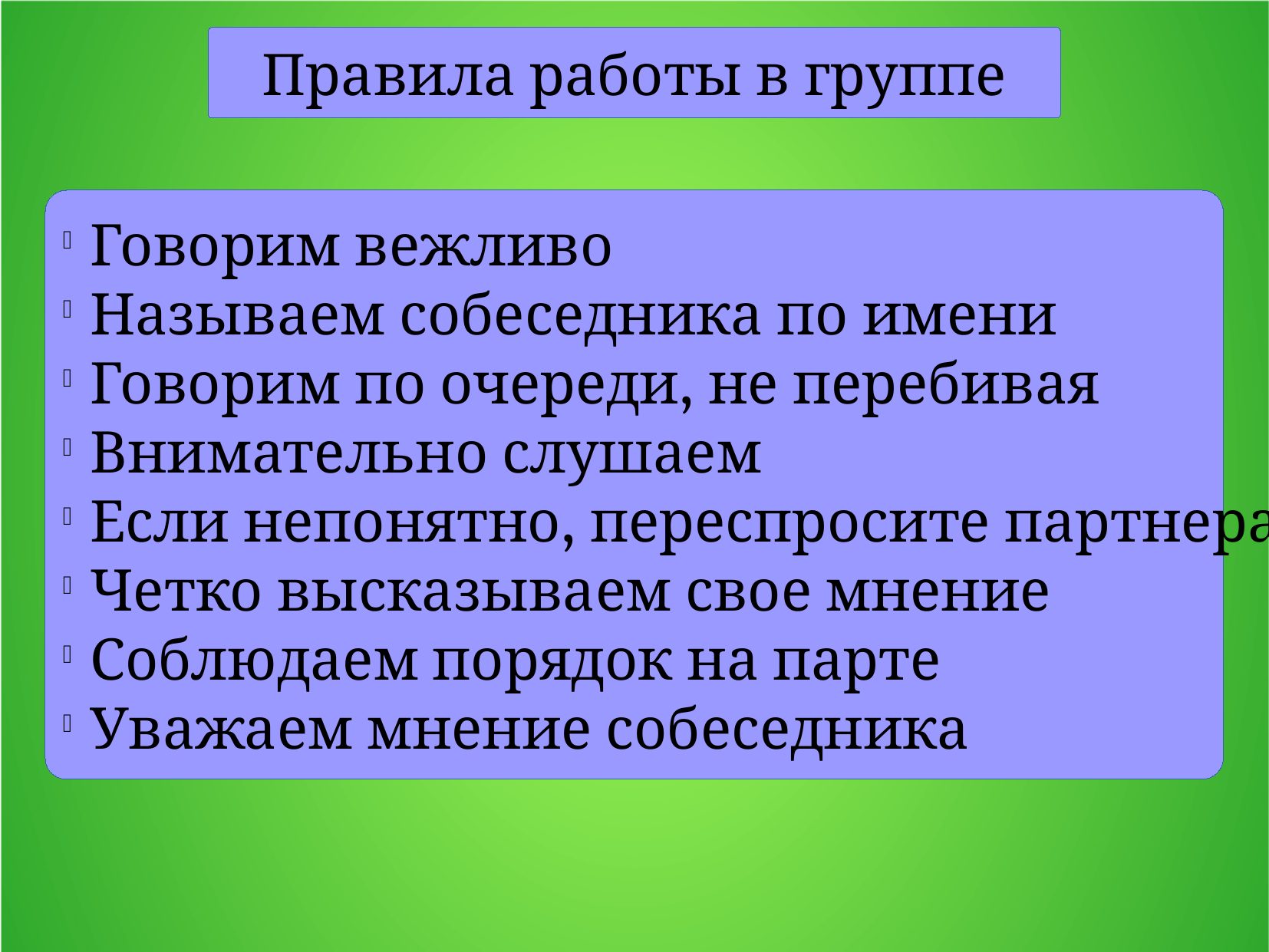

Правила работы в группе
Говорим вежливо
Называем собеседника по имени
Говорим по очереди, не перебивая
Внимательно слушаем
Если непонятно, переспросите партнера
Четко высказываем свое мнение
Соблюдаем порядок на парте
Уважаем мнение собеседника